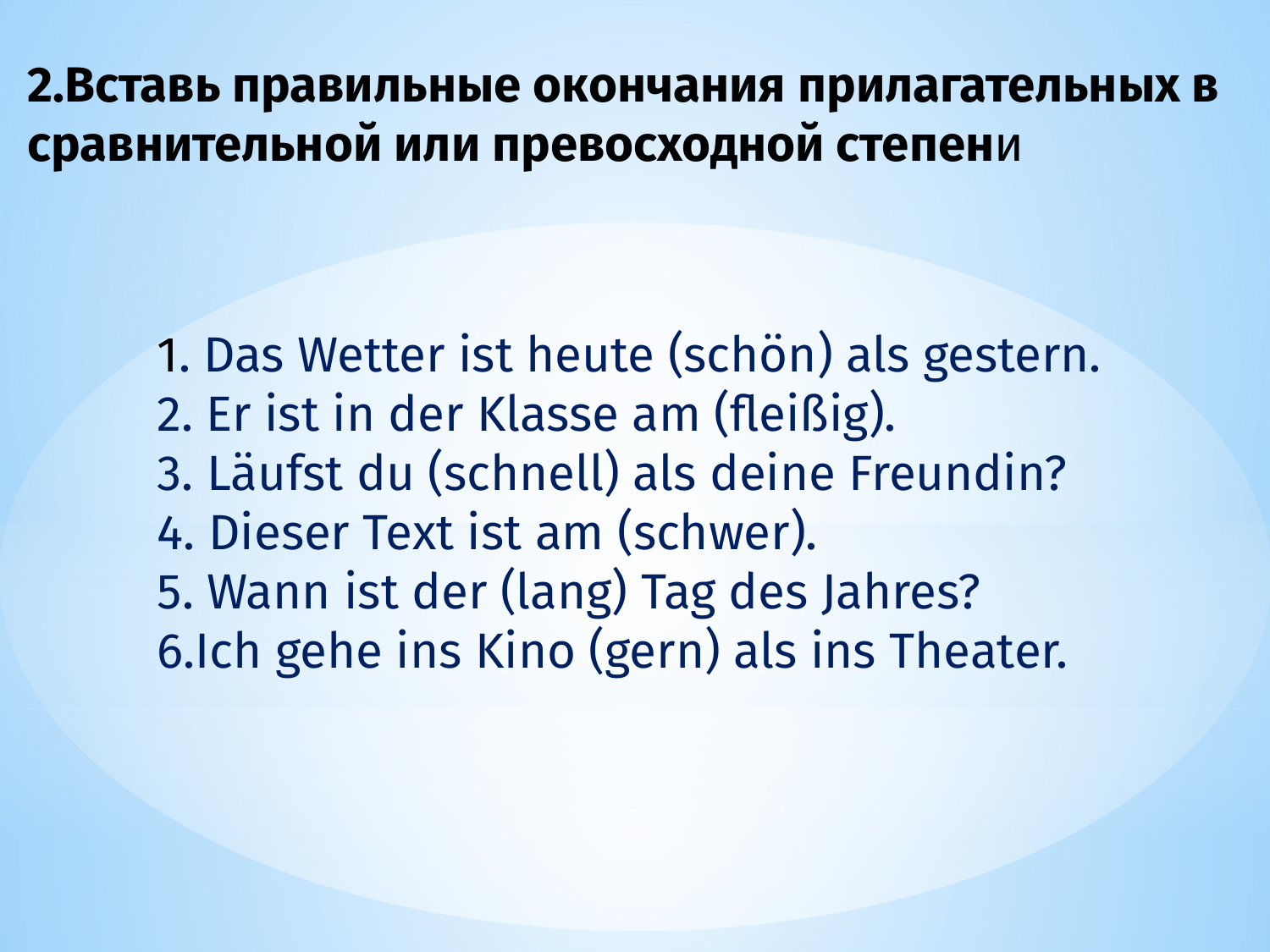

2.Вставь правильные окончания прилагательных в сравнительной или превосходной степени
1. Das Wetter ist heute (schön) als gestern.
2. Er ist in der Klasse am (fleißig).
3. Läufst du (schnell) als deine Freundin?
4. Dieser Text ist am (schwer).
5. Wann ist der (lang) Tag des Jahres?
6.Ich gehe ins Kino (gern) als ins Theater.